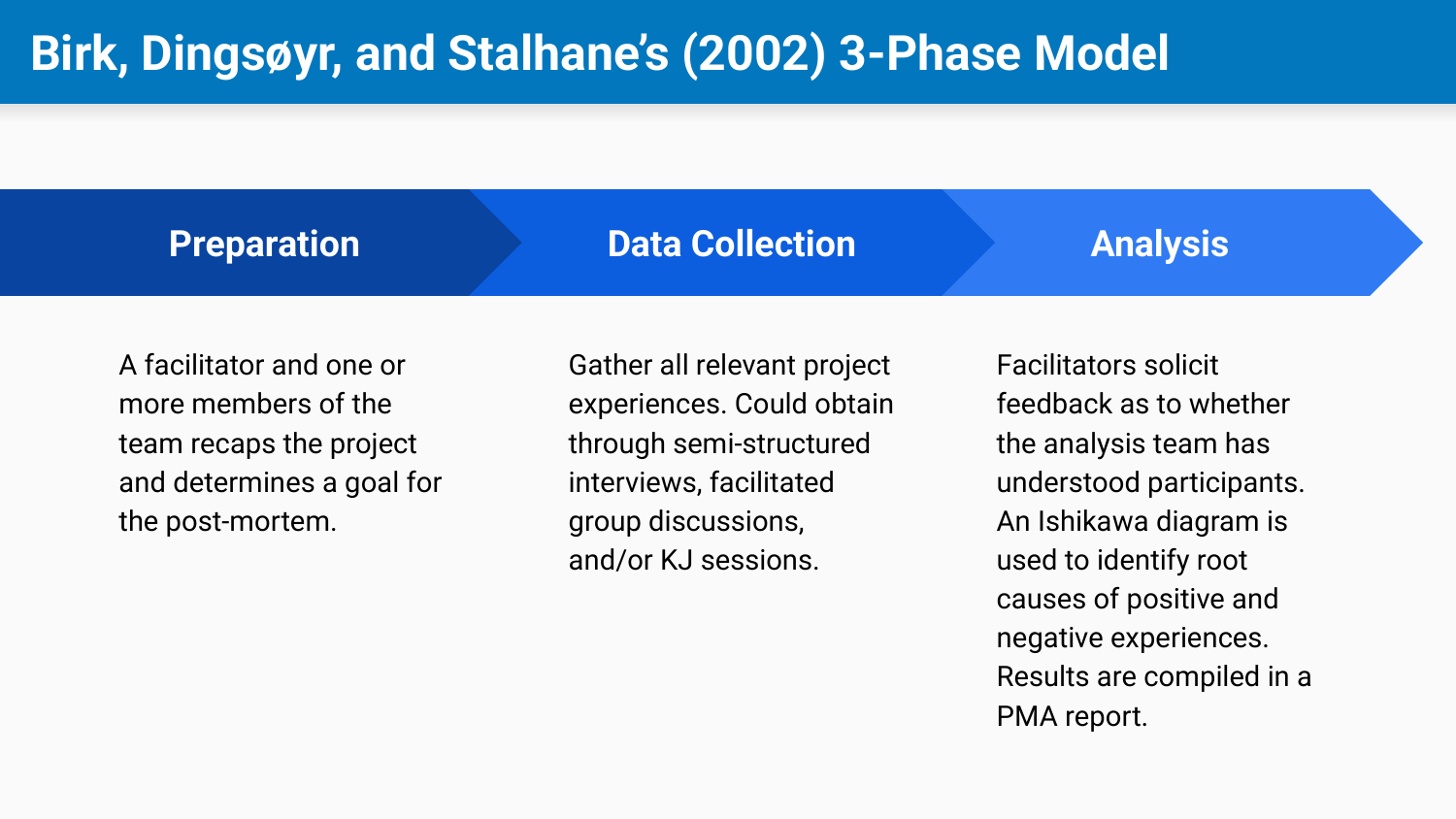

# Birk, Dingsøyr, and Stalhane’s (2002) 3-Phase Model
Data Collection
Gather all relevant project experiences. Could obtain through semi-structured interviews, facilitated group discussions, and/or KJ sessions.
Analysis
Facilitators solicit feedback as to whether the analysis team has understood participants. An Ishikawa diagram is used to identify root causes of positive and negative experiences. Results are compiled in a PMA report.
Preparation
A facilitator and one or more members of the team recaps the project and determines a goal for the post-mortem.